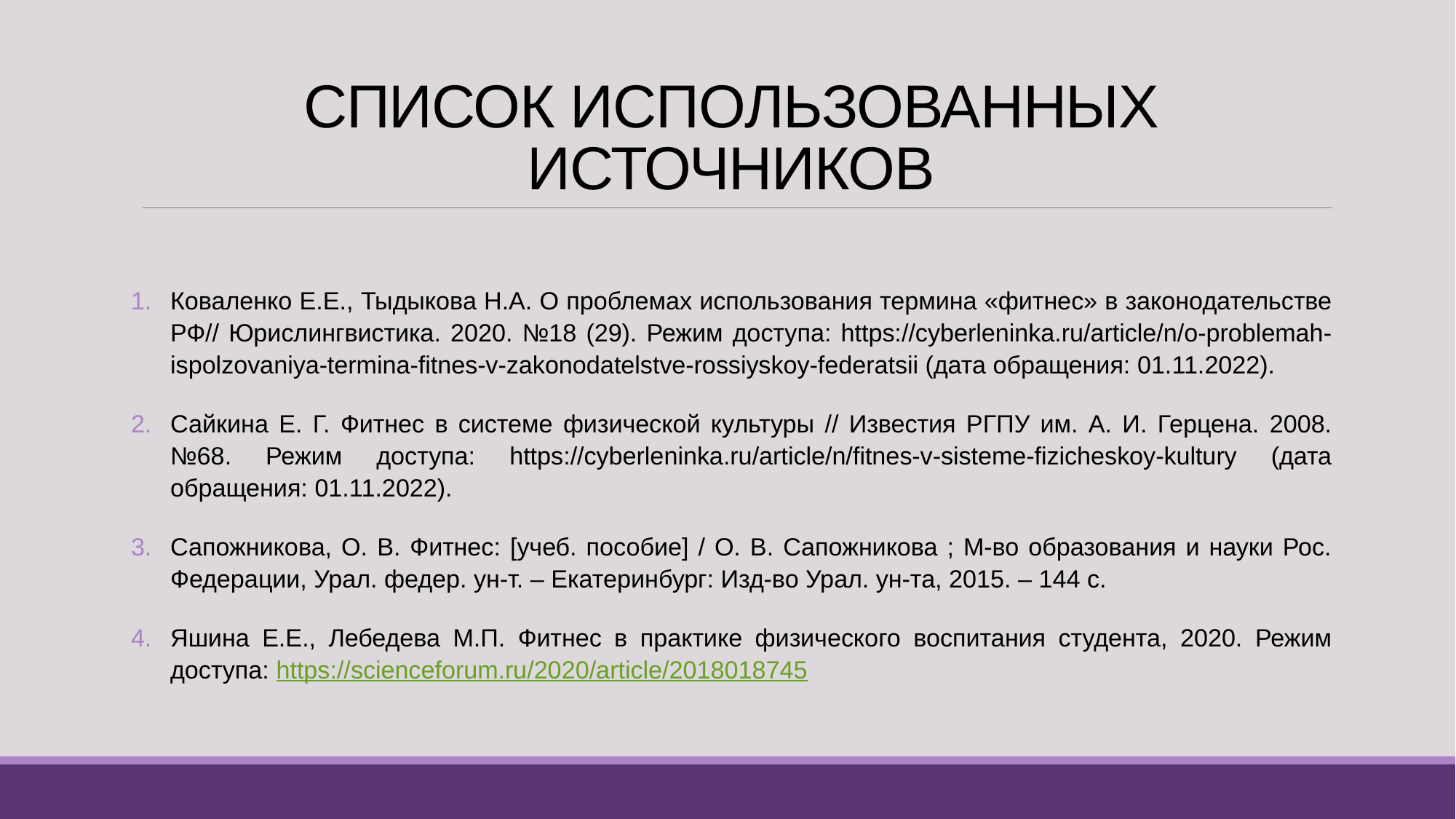

# СПИСОК ИСПОЛЬЗОВАННЫХ ИСТОЧНИКОВ

Коваленко Е.Е., Тыдыкова Н.А. О проблемах использования термина «фитнес» в законодательстве РФ// Юрислингвистика. 2020. №18 (29). Режим доступа: https://cyberleninka.ru/article/n/o-problemah-ispolzovaniya-termina-fitnes-v-zakonodatelstve-rossiyskoy-federatsii (дата обращения: 01.11.2022).
Сайкина Е. Г. Фитнес в системе физической культуры // Известия РГПУ им. А. И. Герцена. 2008. №68. Режим доступа: https://cyberleninka.ru/article/n/fitnes-v-sisteme-fizicheskoy-kultury (дата обращения: 01.11.2022).
Сапожникова, О. В. Фитнес: [учеб. пособие] / О. В. Сапожникова ; М-во образования и науки Рос. Федерации, Урал. федер. ун-т. – Екатеринбург: Изд-во Урал. ун-та, 2015. – 144 с.
Яшина Е.Е., Лебедева М.П. Фитнес в практике физического воспитания студента, 2020. Режим доступа: https://scienceforum.ru/2020/article/2018018745